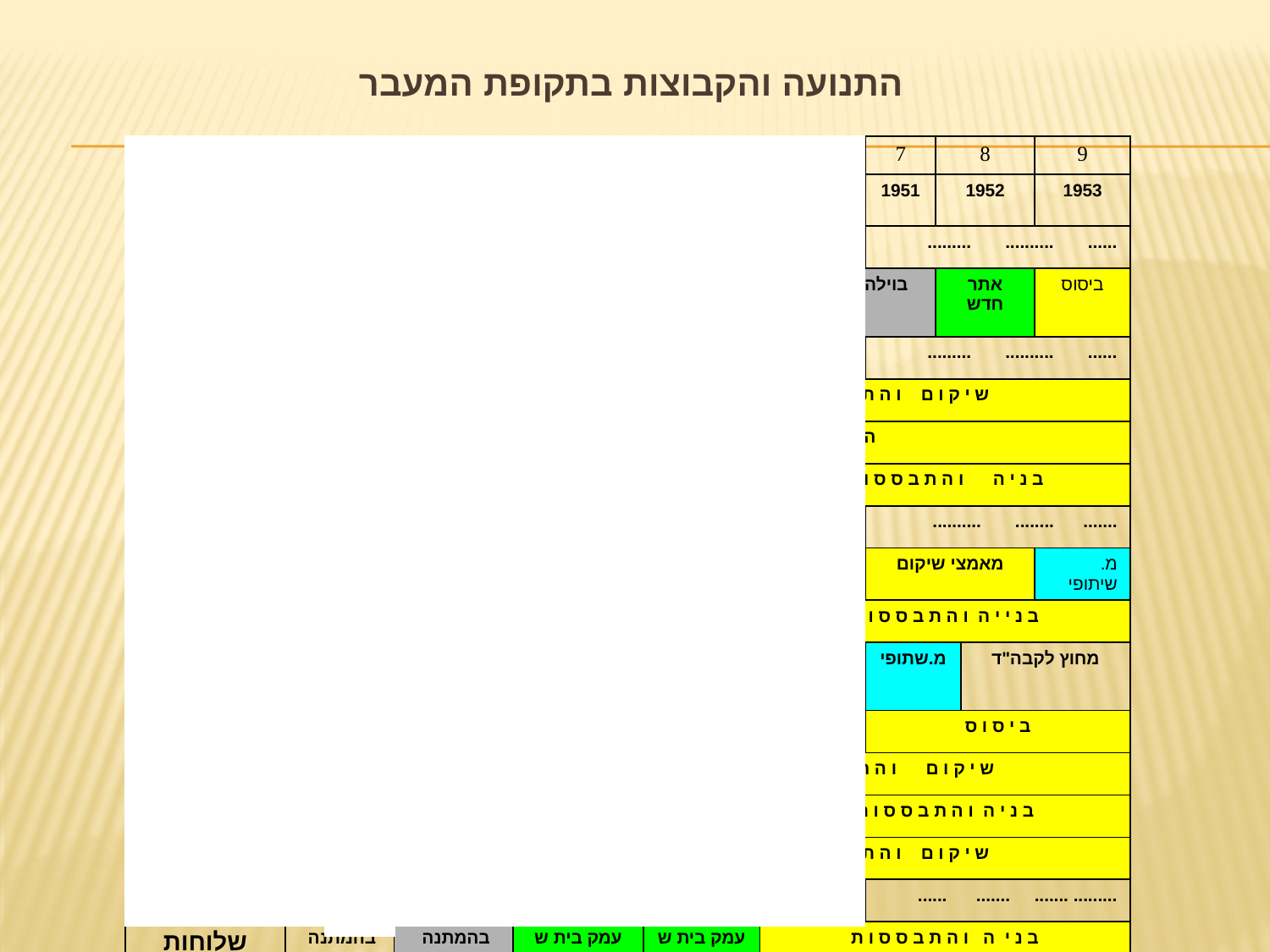

# התנועה והקבוצות בתקופת המעבר
| 1 | 2 | 3 | 4 | 5 | 6 | 7 | 8 |  | 9 |
| --- | --- | --- | --- | --- | --- | --- | --- | --- | --- |
| הקבוצה | הוותק ב 47 | אביב 1948 | סוף 1948 | 1949 | 1950 | 1951 | 1952 |  | 1953 |
| אחדות | בקפריסין | המתנה | בארות בנגב | בארות | ניר עציון | ...... .......... ......... |  |  |  |
| בארות יצחק | 12 | חזית | חורבן | בוילהלמה, המתנה להתיישבות |  |  | אתר חדש |  | ביסוס |
| ביריה | היאחזות | חזית | היאחזות | היאחזות | עין צורים | ...... .......... ......... |  |  |  |
| טירת צבי | 14 | חזית | חזית | ש י ק ו ם ו ה ת ב ס ס ו ת |  |  |  |  |  |
| יבנה | 17 | חזית | ה ת פ ת ח ו ת |  |  |  |  |  |  |
| כפר דרום | 1.5 | חורבן | בהמתנה | בני דרום | ב נ י ה ו ה ת ב ס ס ו ת |  |  |  |  |
| מכורה | 2 | כפר חסידים | כפר יעבץ | חזית | ניר עציון | ....... ........ .......... |  |  |  |
| כפר עציון | 12 | חורבן | פליטים | גבעת עלייה | ניר עציון | מאמצי שיקום |  |  | מ. שיתופי |
| לביא | ה כ ש ר ה ב י ב נ ה |  |  | בגליל | ב נ י י ה ו ה ת ב ס ס ו ת |  |  |  |  |
| משואות יצחק | 4 | חורבן | בשבי | בסוואפיר | בנייה | מ.שתופי |  | מחוץ לקבה"ד |  |
| סעד | 7 | חזית | חזית | בניית המחנה החדש |  | ב י ס ו ס |  |  |  |
| עין הנצי"ב | 9 | חזית | חזית | ש י ק ו ם ו ה ת ב ס ס ו ת |  |  |  |  |  |
| עין צורים | 1 | חורבן | בשבי | בסוואפיר | ב נ י ה ו ה ת ב ס ס ו ת |  |  |  |  |
| שדה אליהו | 7 | חזית | חזית | ש י ק ו ם ו ה ת ב ס ס ו ת |  |  |  |  |  |
| שחר | בהכשרה | בהכשרה | בספסופה | בספסופה | בני דרום | ......... ....... ....... ...... |  |  |  |
| שלוחות | בהמתנה | בהמתנה | עמק בית ש | עמק בית ש | ב נ י ה ו ה ת ב ס ס ו ת |  |  |  |  |
| תחיה | בהמתנה | בהמתנה | וילהלמה | בחדיד | התפרקות | ....... ....... ........... |  |  |  |